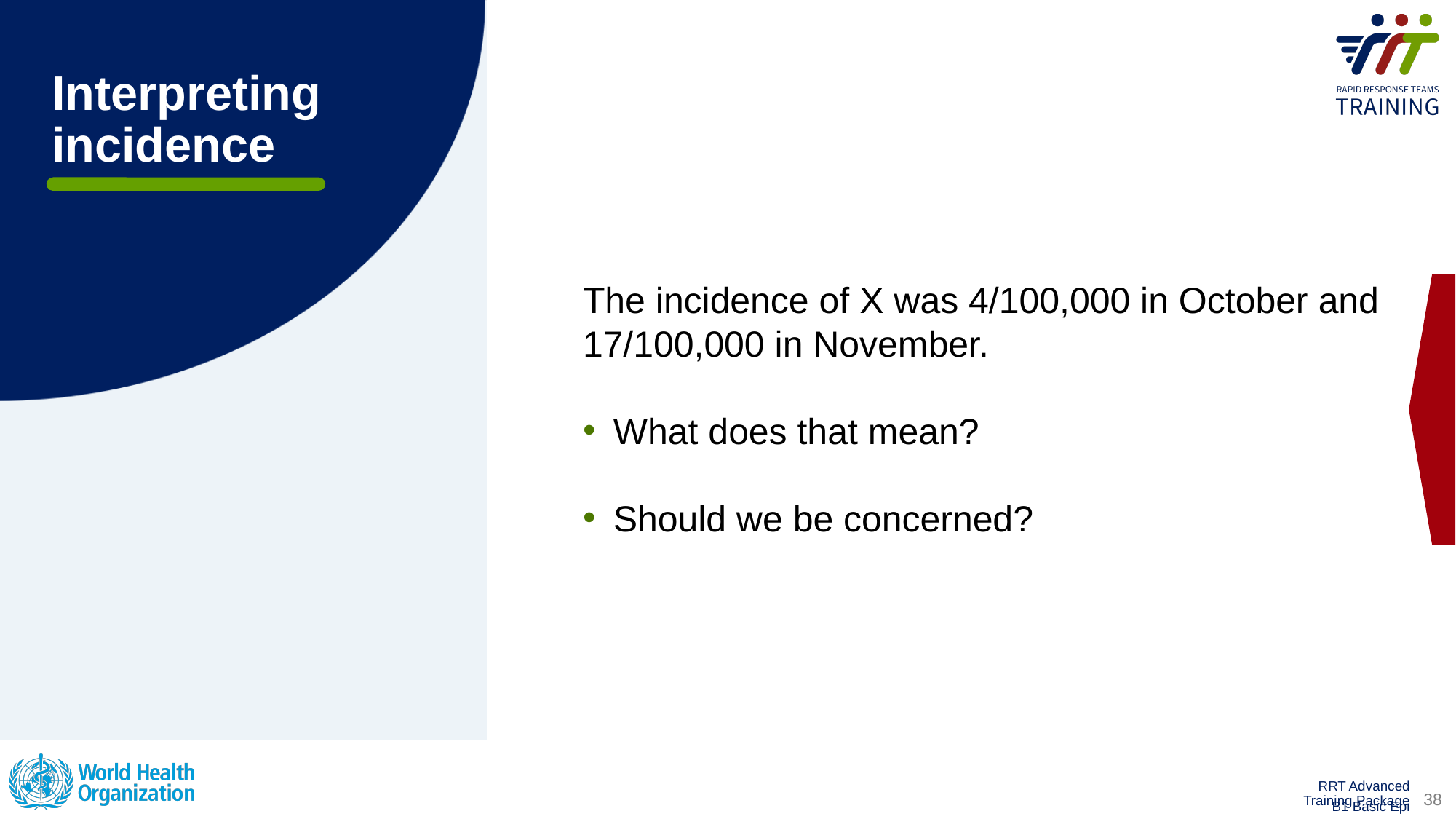

Interpreting incidence

The incidence of X was 4/100,000 in October and 17/100,000 in November.

What does that mean?

Should we be concerned?